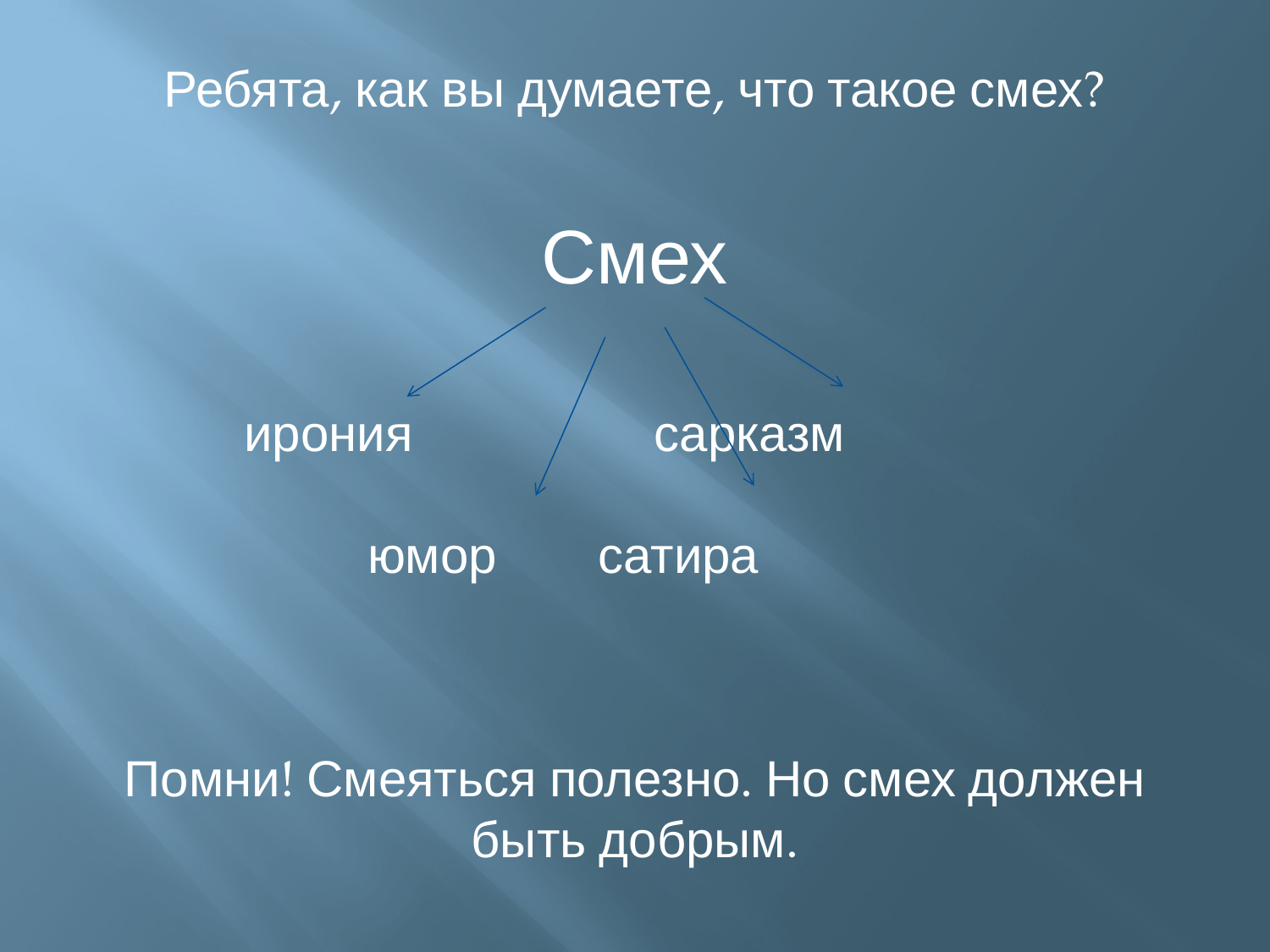

Ребята, как вы думаете, что такое смех?

Смех

               ирония                   сарказм

                       юмор        сатира

Помни! Смеяться полезно. Но смех должен быть добрым.